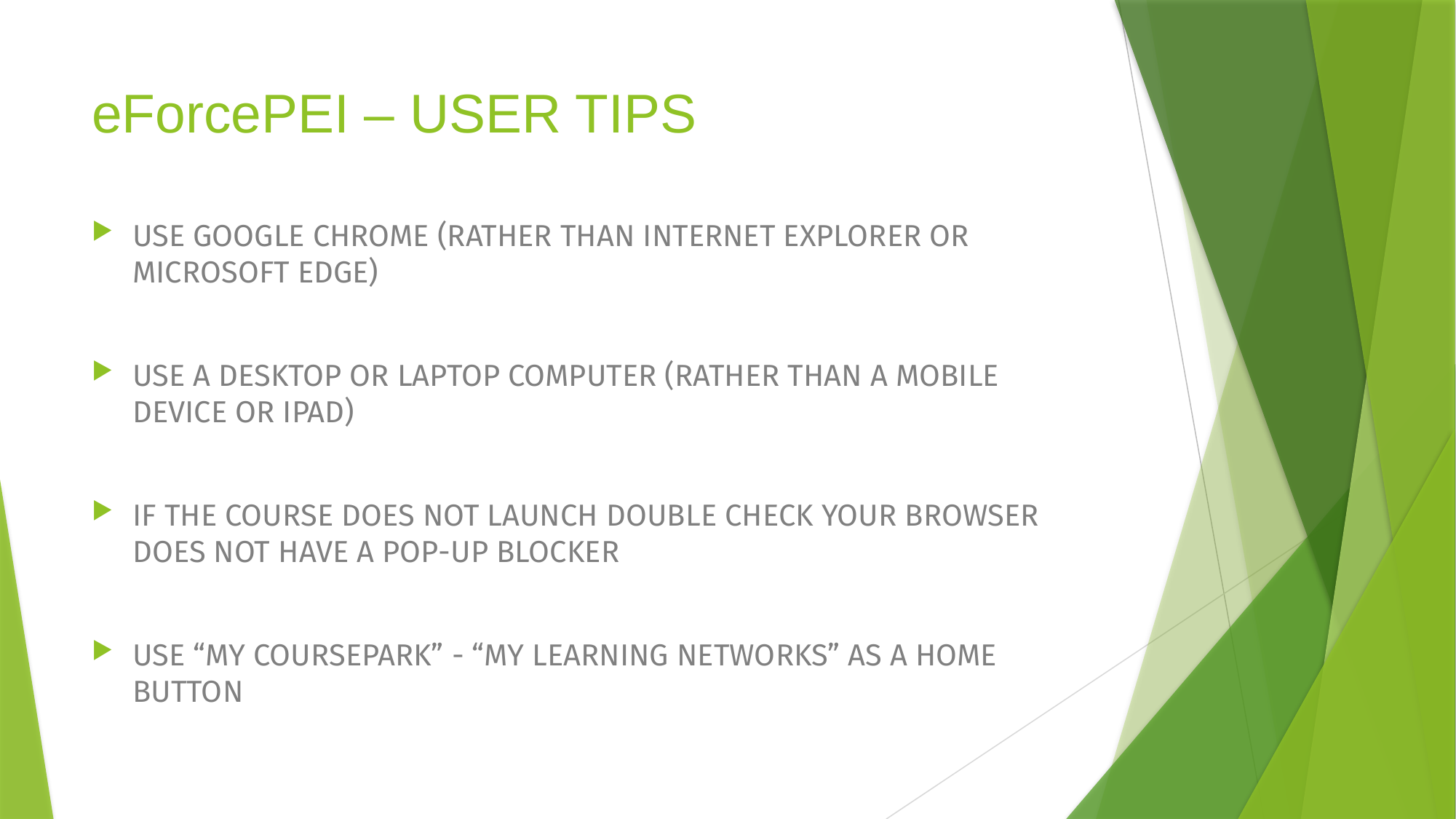

# eForcePEI – USER TIPS
USE GOOGLE CHROME (RATHER THAN INTERNET EXPLORER OR MICROSOFT EDGE)

USE A DESKTOP OR LAPTOP COMPUTER (RATHER THAN A MOBILE DEVICE OR IPAD)

IF THE COURSE DOES NOT LAUNCH DOUBLE CHECK YOUR BROWSER DOES NOT HAVE A POP-UP BLOCKER

USE “MY COURSEPARK” - “MY LEARNING NETWORKS” AS A HOME BUTTON